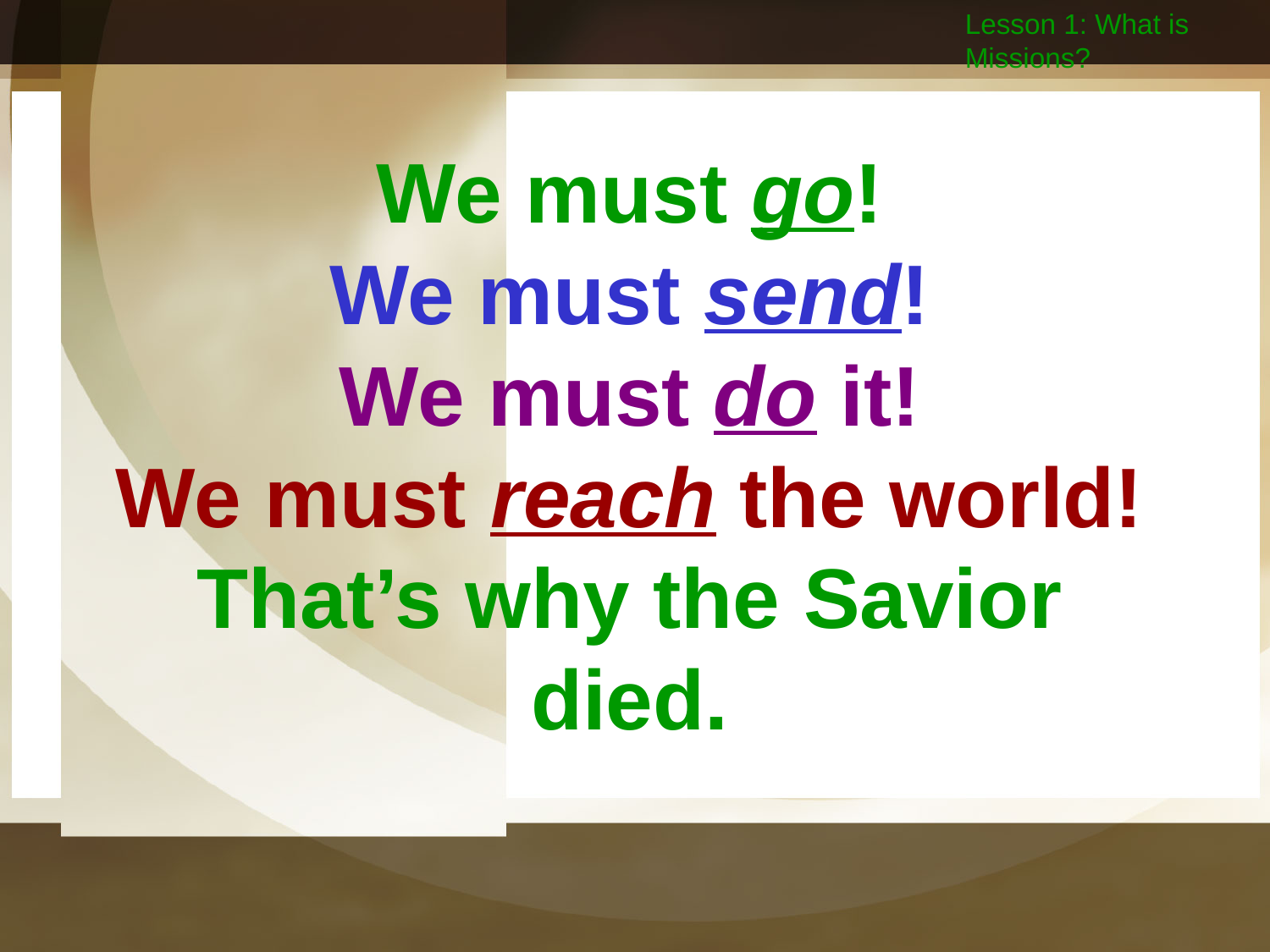

Lesson 1: What is Missions?
We must go!
We must send!
We must do it!
We must reach the world!
That’s why the Savior died.